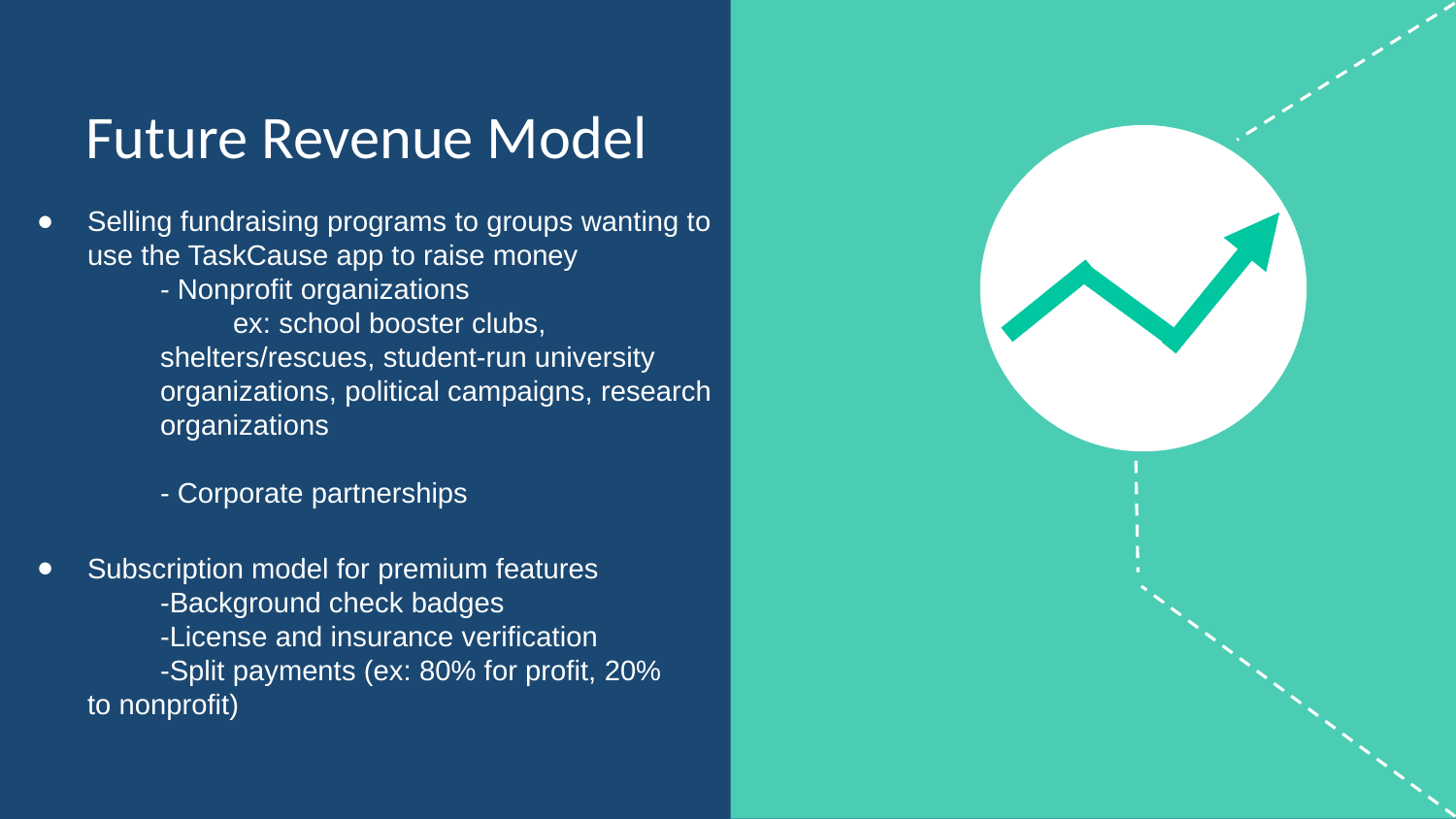

Future Revenue Model
Selling fundraising programs to groups wanting to use the TaskCause app to raise money
- Nonprofit organizations
ex: school booster clubs, shelters/rescues, student-run university organizations, political campaigns, research organizations

- Corporate partnerships

Subscription model for premium features
-Background check badges
-License and insurance verification
-Split payments (ex: 80% for profit, 20% to nonprofit)